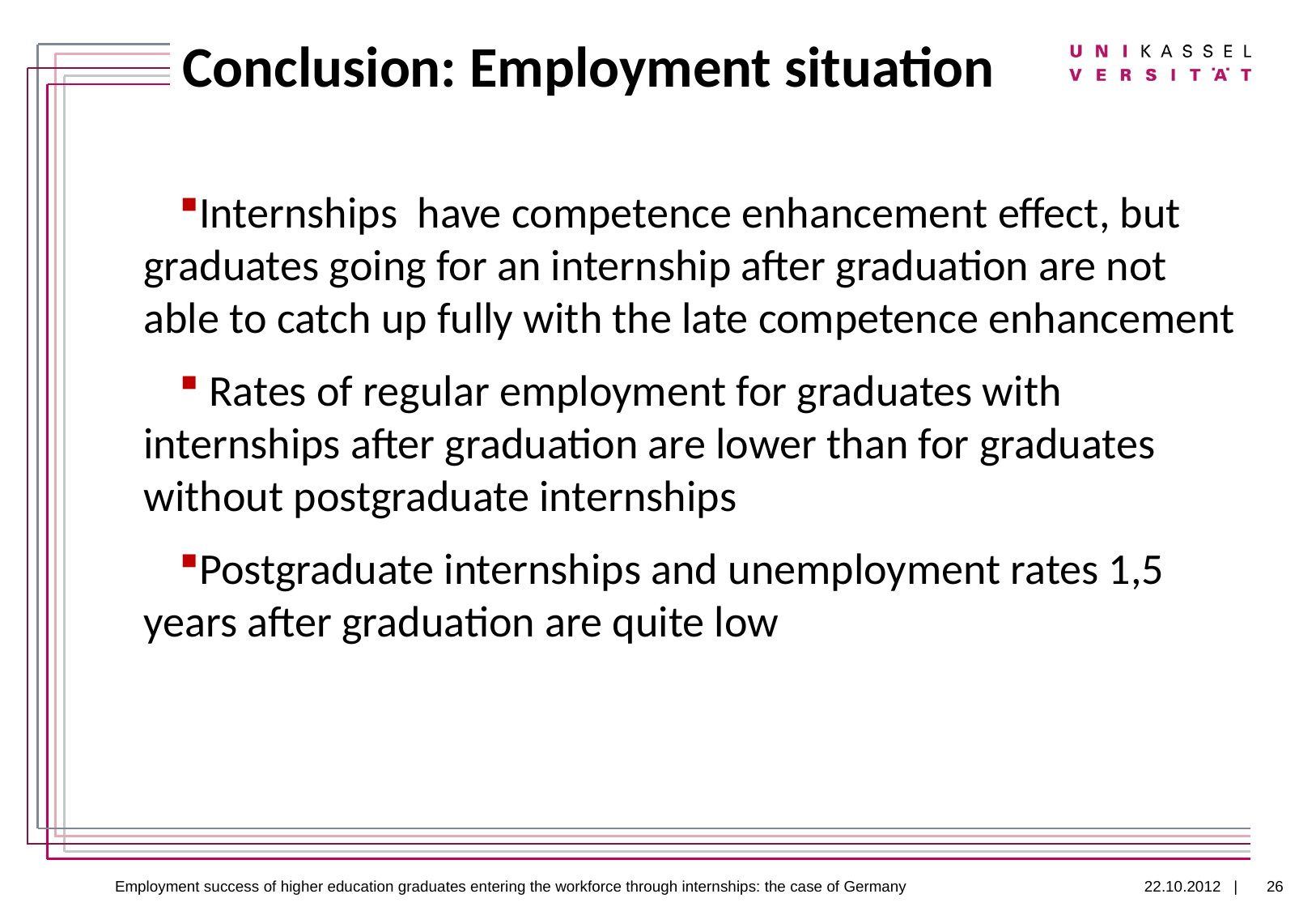

# Conclusion: Employment situation
Internships  have competence enhancement effect, but graduates going for an internship after graduation are not able to catch up fully with the late competence enhancement
 Rates of regular employment for graduates with internships after graduation are lower than for graduates without postgraduate internships
Postgraduate internships and unemployment rates 1,5 years after graduation are quite low

26